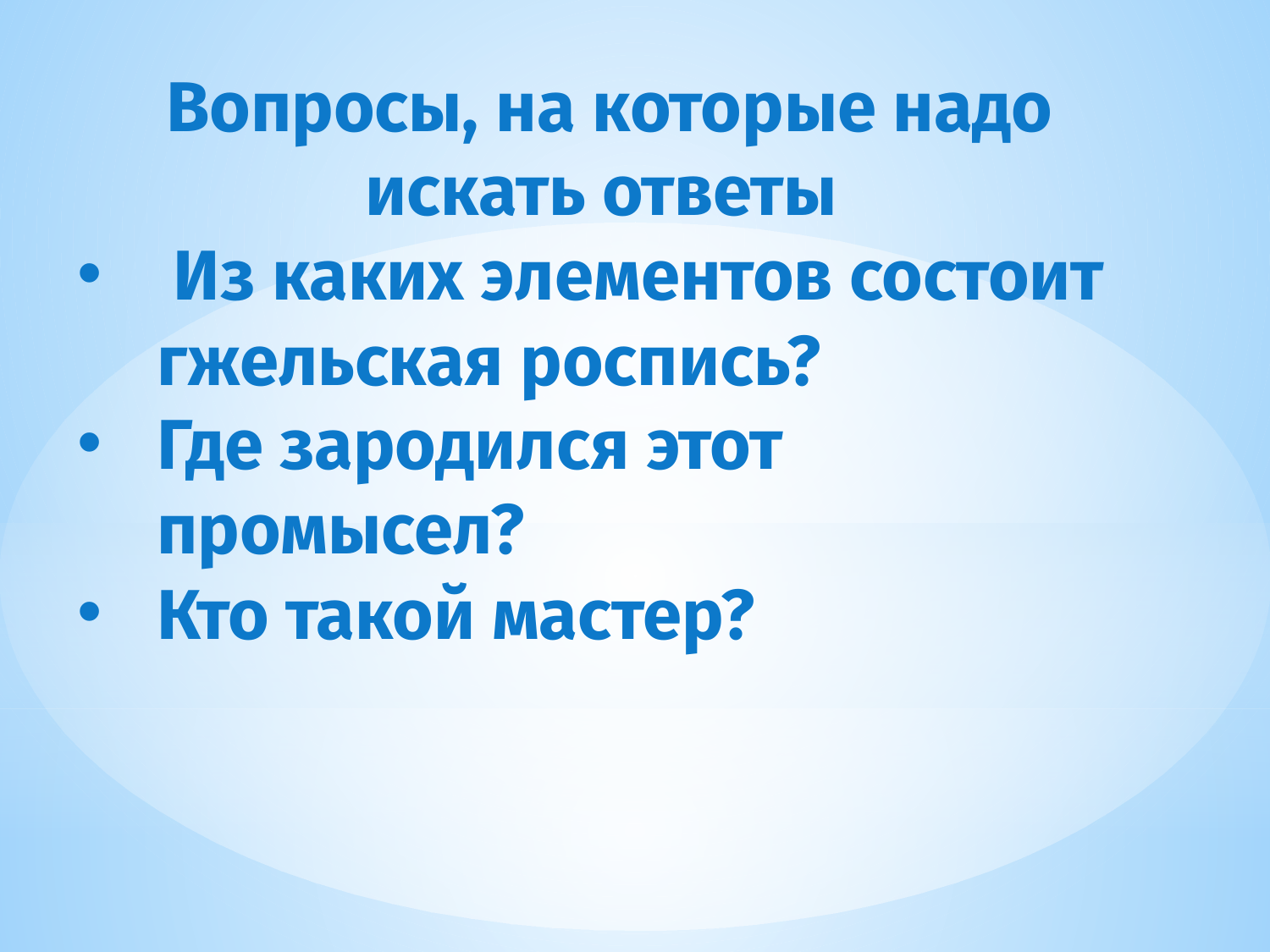

Вопросы, на которые надо искать ответы
 Из каких элементов состоит гжельская роспись?
Где зародился этот промысел?
Кто такой мастер?